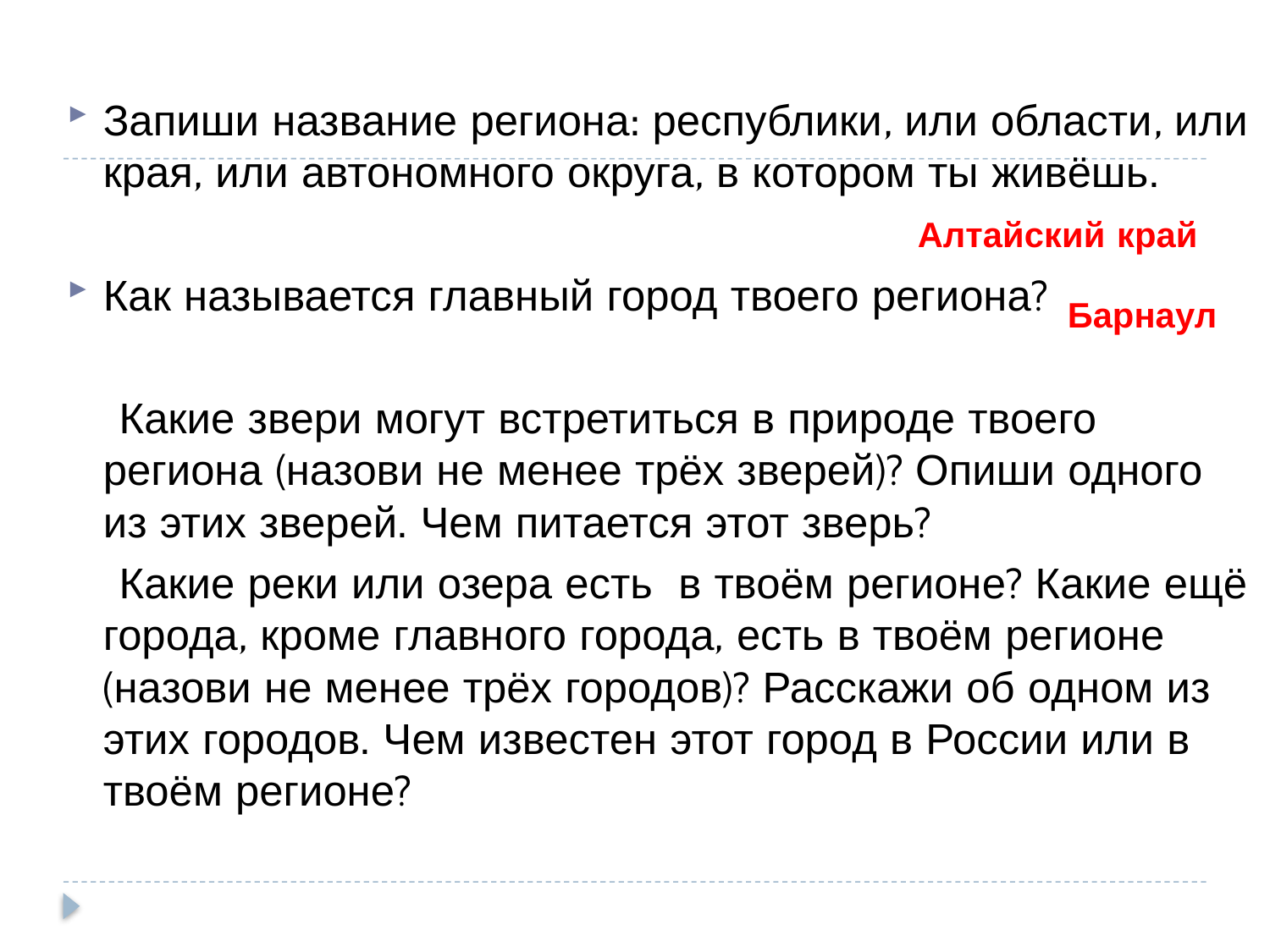

Запиши название региона: республики, или области, или края, или автономного округа, в котором ты живёшь.

Как называется главный город твоего региона?

    Какие звери могут встретиться в природе твоего региона (назови не менее трёх зверей)? Опиши одного из этих зверей. Чем питается этот зверь?
    Какие реки или озера есть  в твоём регионе? Какие ещё города, кроме главного города, есть в твоём регионе (назови не менее трёх городов)? Расскажи об одном из этих городов. Чем известен этот город в России или в твоём регионе?
Алтайский край
Барнаул